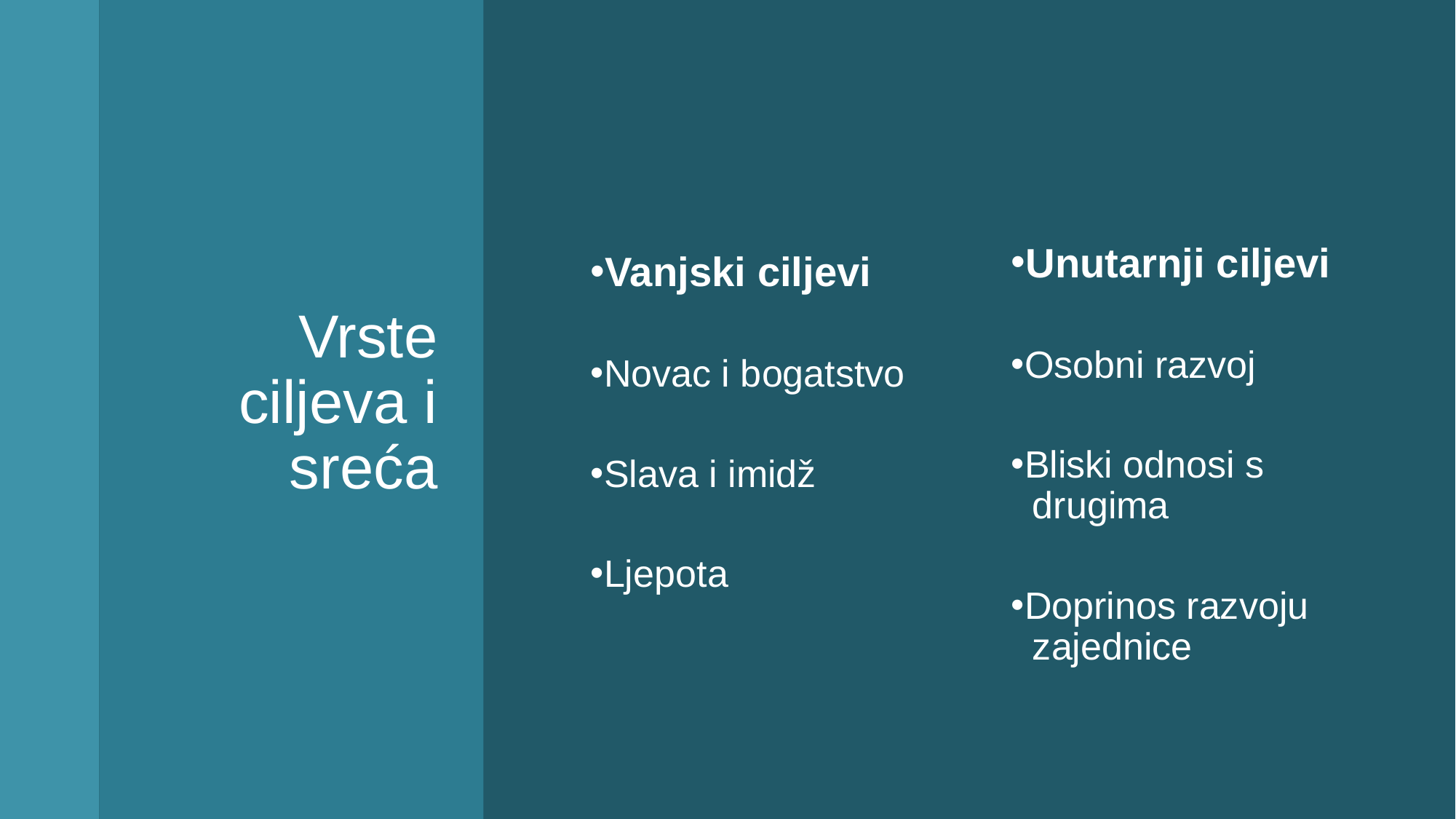

Unutarnji ciljevi

Osobni razvoj

Bliski odnosi s
  drugima

Doprinos razvoju
  zajednice
Vanjski ciljevi

Novac i bogatstvo

Slava i imidž

Ljepota
# Vrste ciljeva i sreća